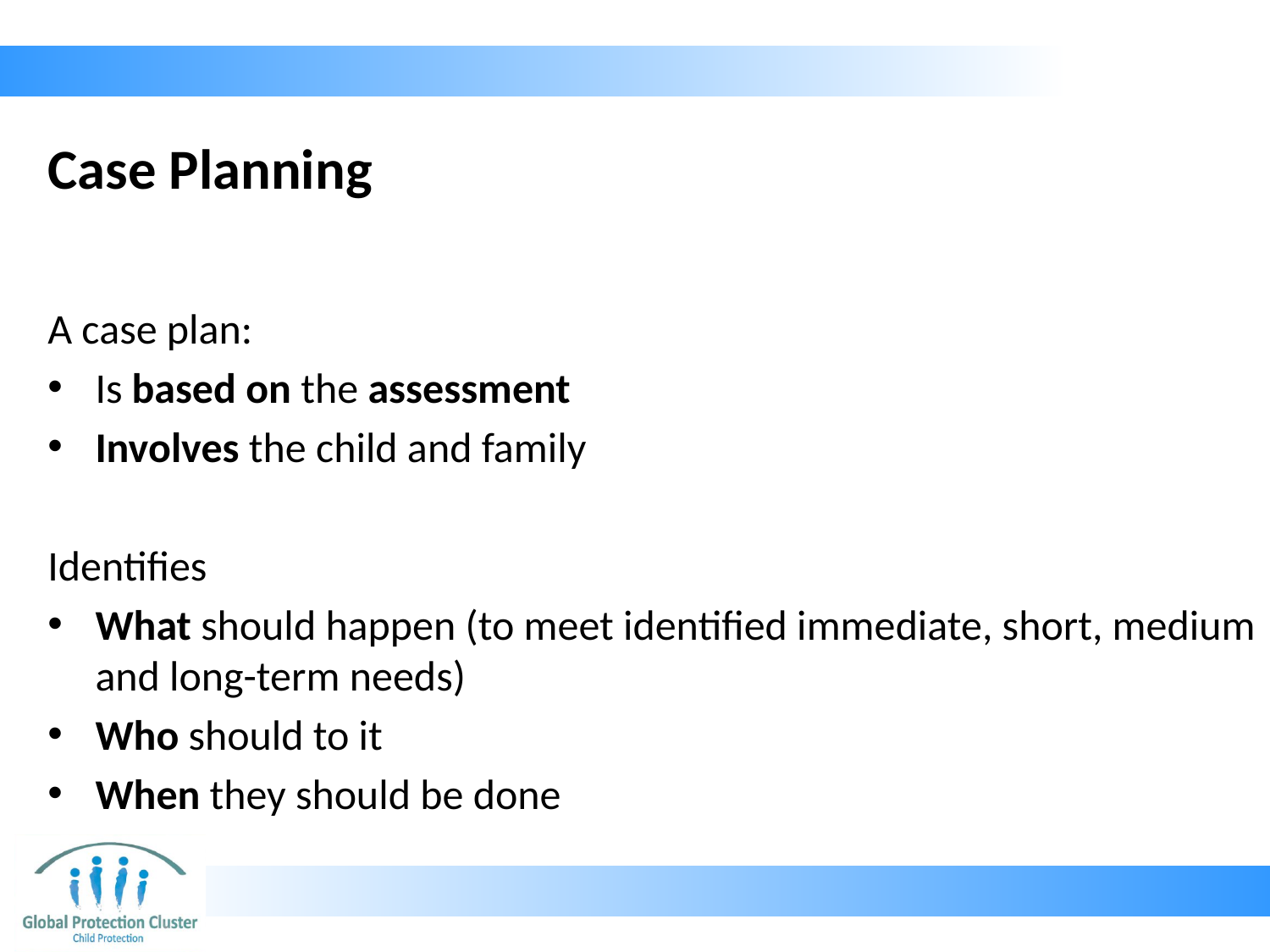

# Case Planning

A case plan:
Is based on the assessment
Involves the child and family

Identifies
What should happen (to meet identified immediate, short, medium and long-term needs)
Who should to it
When they should be done